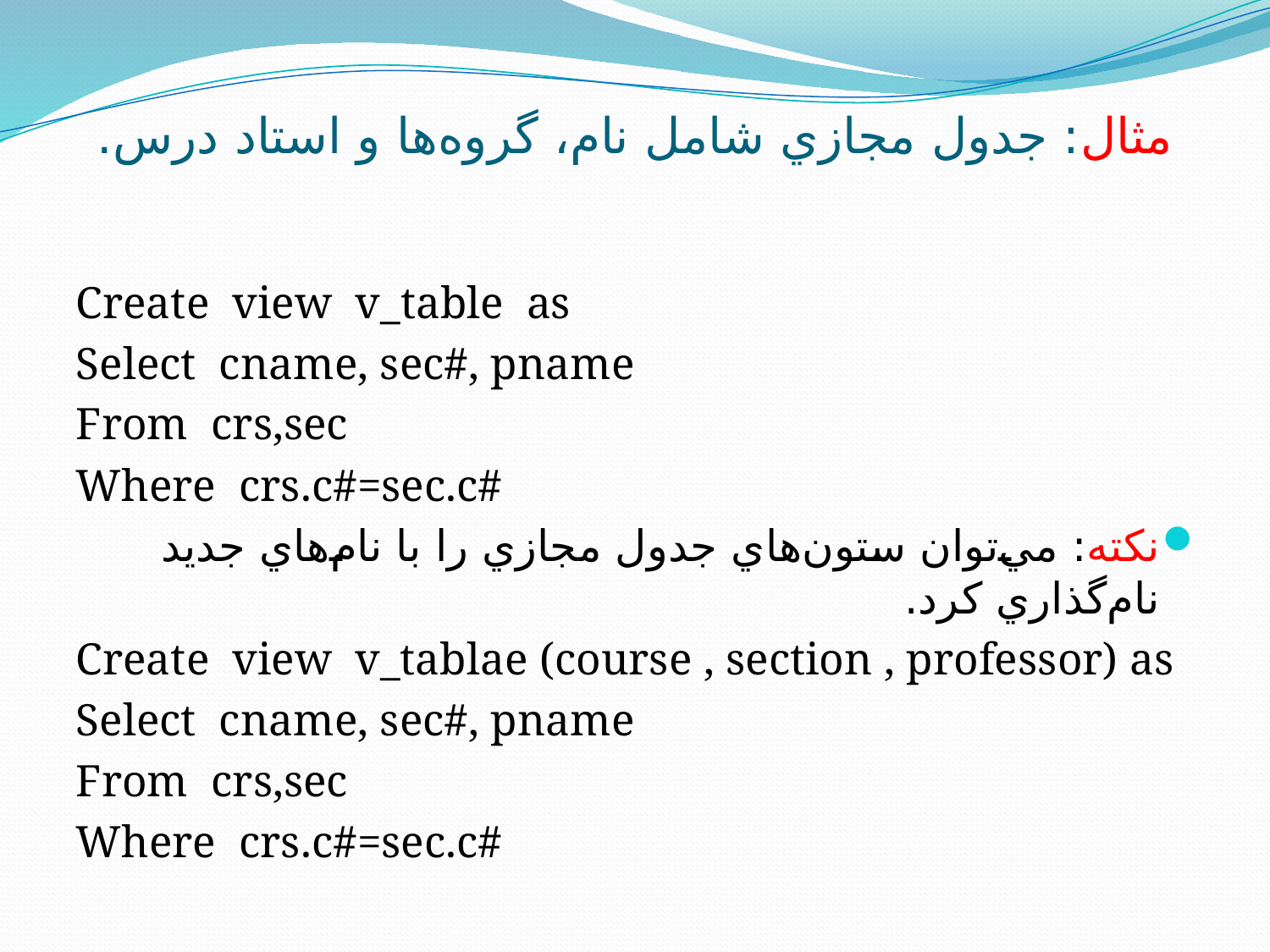

# مثال: جدول مجازي شامل نام، گروه‌ها و استاد درس.
Create  view  v_table  as
Select  cname, sec#, pname
From  crs,sec
Where  crs.c#=sec.c#
نکته: مي‌توان ستون‌هاي جدول مجازي را با نام‌هاي جديد نام‌گذاري کرد.
Create  view  v_tablae (course , section , professor) as
Select  cname, sec#, pname
From  crs,sec
Where  crs.c#=sec.c#